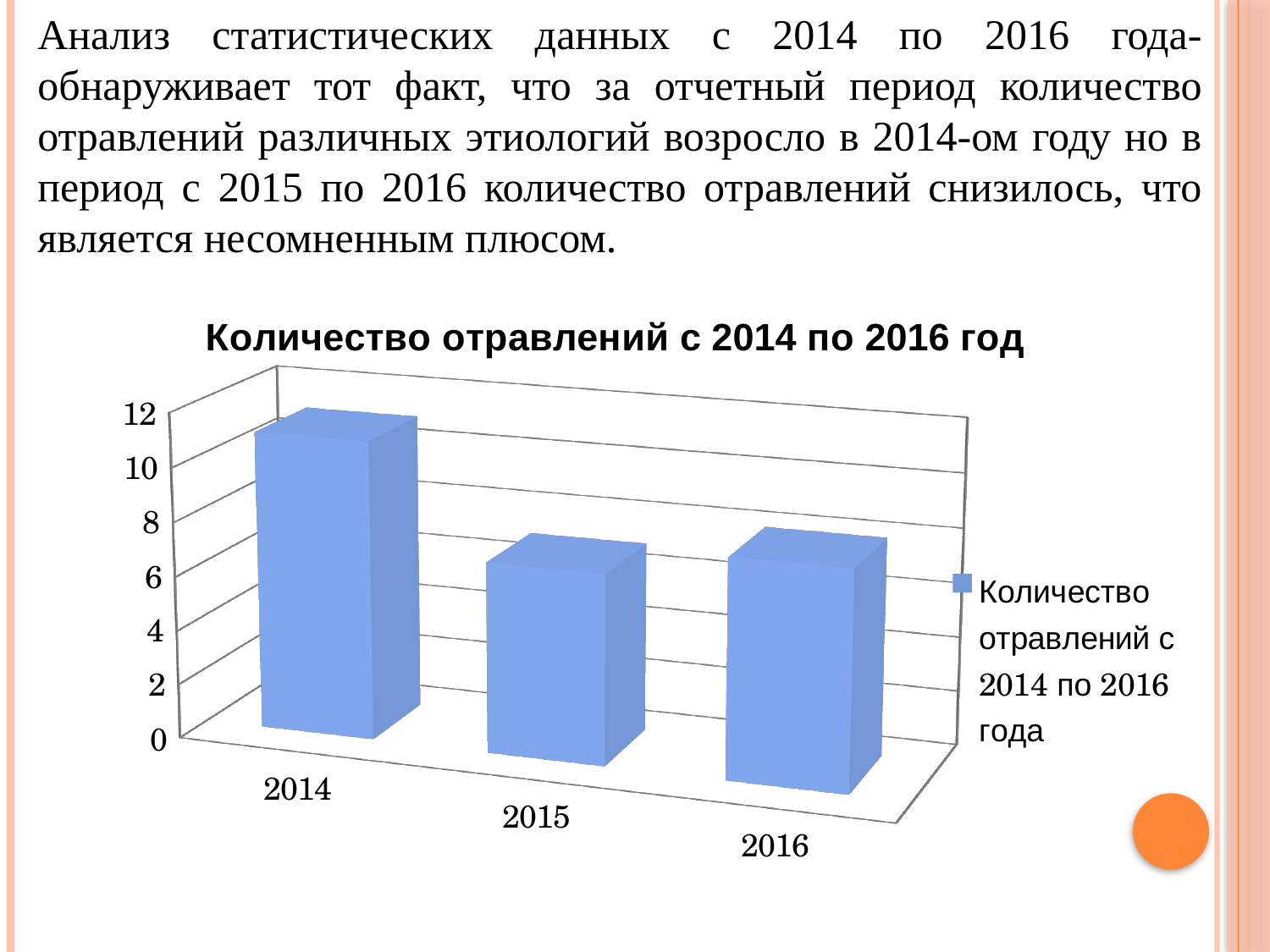

Анализ статистических данных с 2014 по 2016 года-обнаруживает тот факт, что за отчетный период количество отравлений различных этиологий возросло в 2014-ом году но в период с 2015 по 2016 количество отравлений снизилось, что является несомненным плюсом.

[unsupported chart]